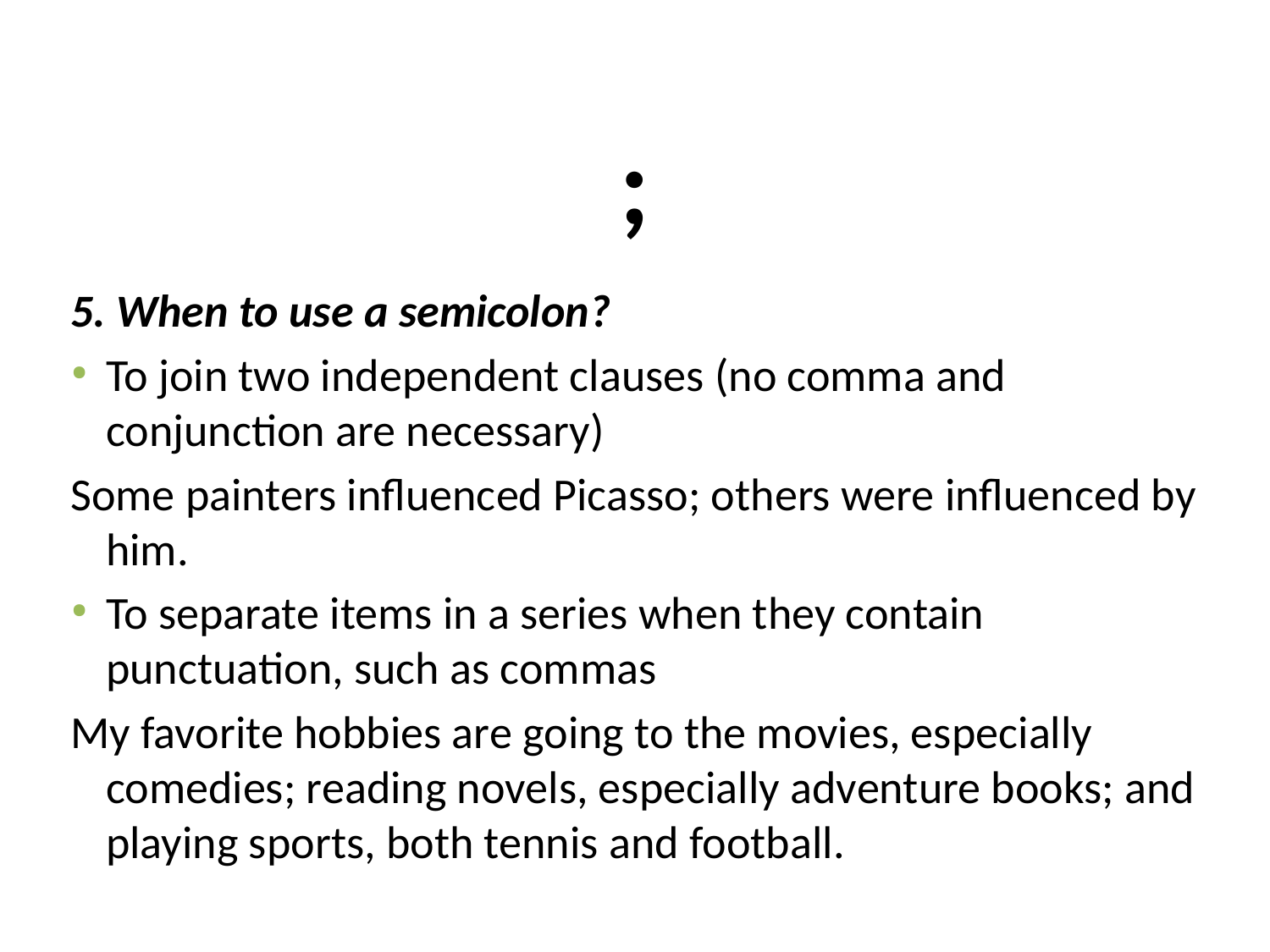

# ;
5. When to use a semicolon?
To join two independent clauses (no comma and conjunction are necessary)
Some painters influenced Picasso; others were influenced by him.
To separate items in a series when they contain punctuation, such as commas
My favorite hobbies are going to the movies, especially comedies; reading novels, especially adventure books; and playing sports, both tennis and football.